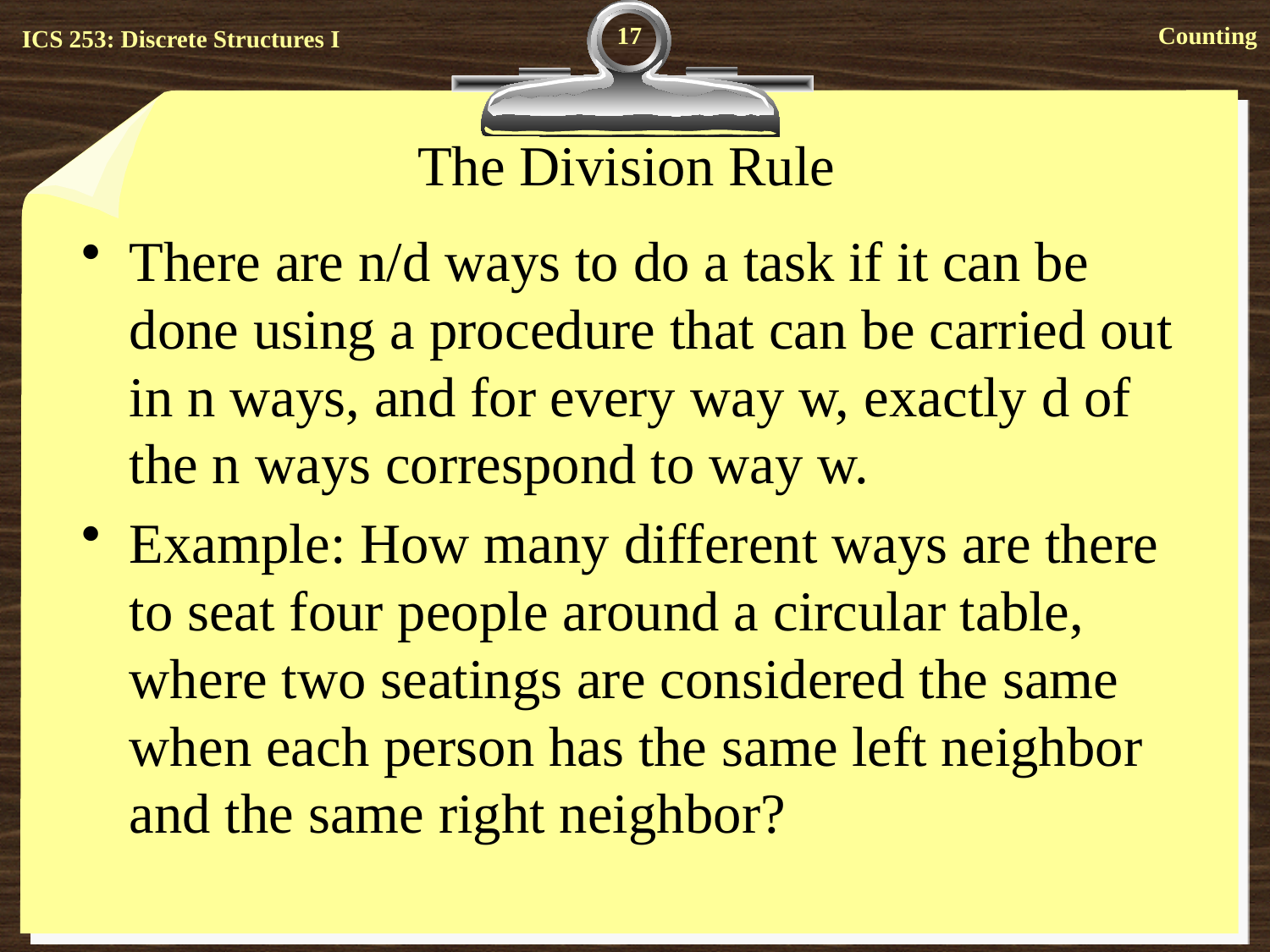

17
# The Division Rule
There are n/d ways to do a task if it can be done using a procedure that can be carried out in n ways, and for every way w, exactly d of the n ways correspond to way w.
Example: How many different ways are there to seat four people around a circular table, where two seatings are considered the same when each person has the same left neighbor and the same right neighbor?